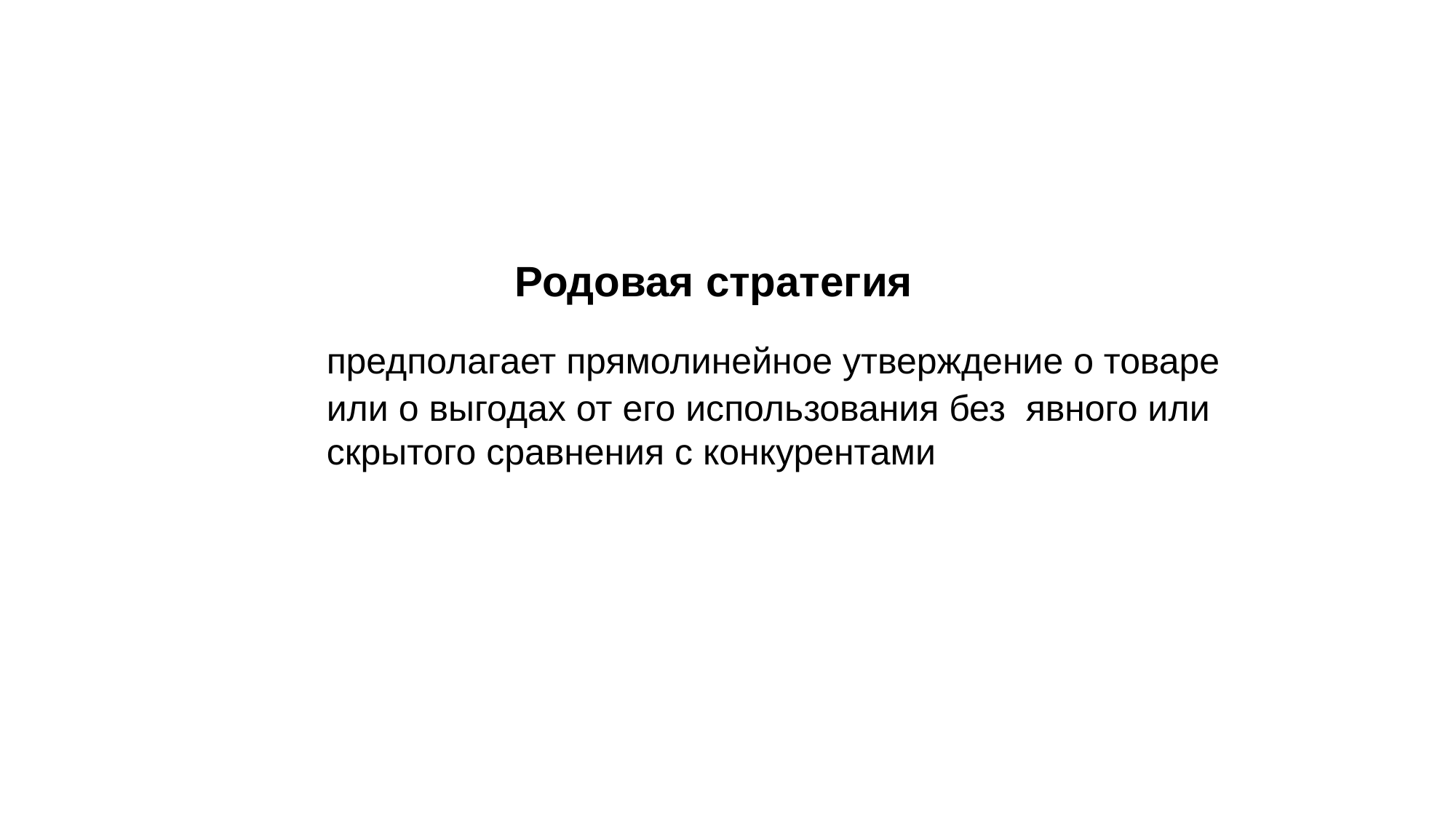

# Родовая стратегия
	предполагает прямолинейное утверждение о товаре или о выгодах от его использования без  явного или скрытого сравнения с конкурентами